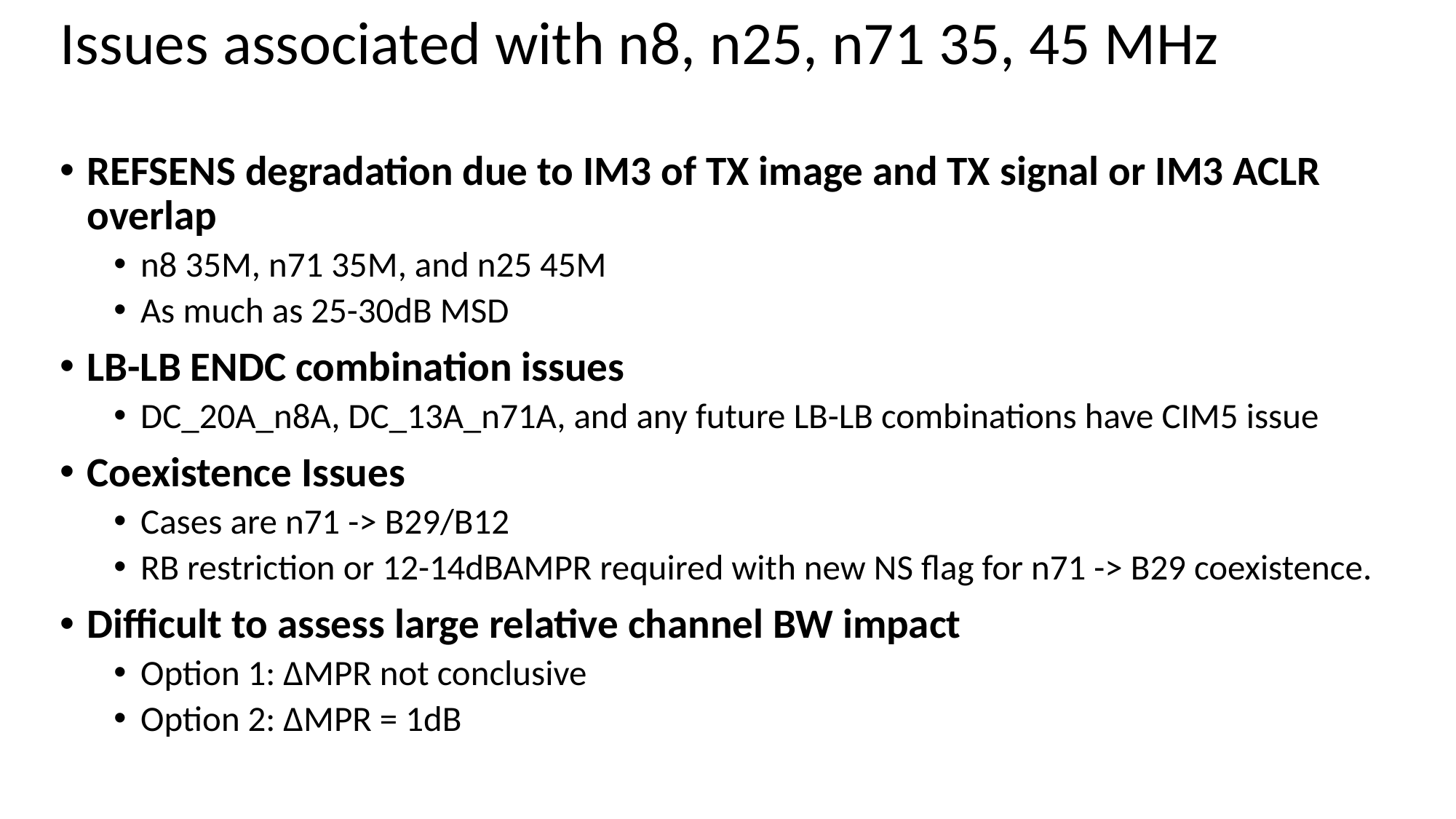

# Issues associated with n8, n25, n71 35, 45 MHz
REFSENS degradation due to IM3 of TX image and TX signal or IM3 ACLR overlap
n8 35M, n71 35M, and n25 45M
As much as 25-30dB MSD
LB-LB ENDC combination issues
DC_20A_n8A, DC_13A_n71A, and any future LB-LB combinations have CIM5 issue
Coexistence Issues
Cases are n71 -> B29/B12
RB restriction or 12-14dBAMPR required with new NS flag for n71 -> B29 coexistence.
Difficult to assess large relative channel BW impact
Option 1: ∆MPR not conclusive
Option 2: ∆MPR = 1dB